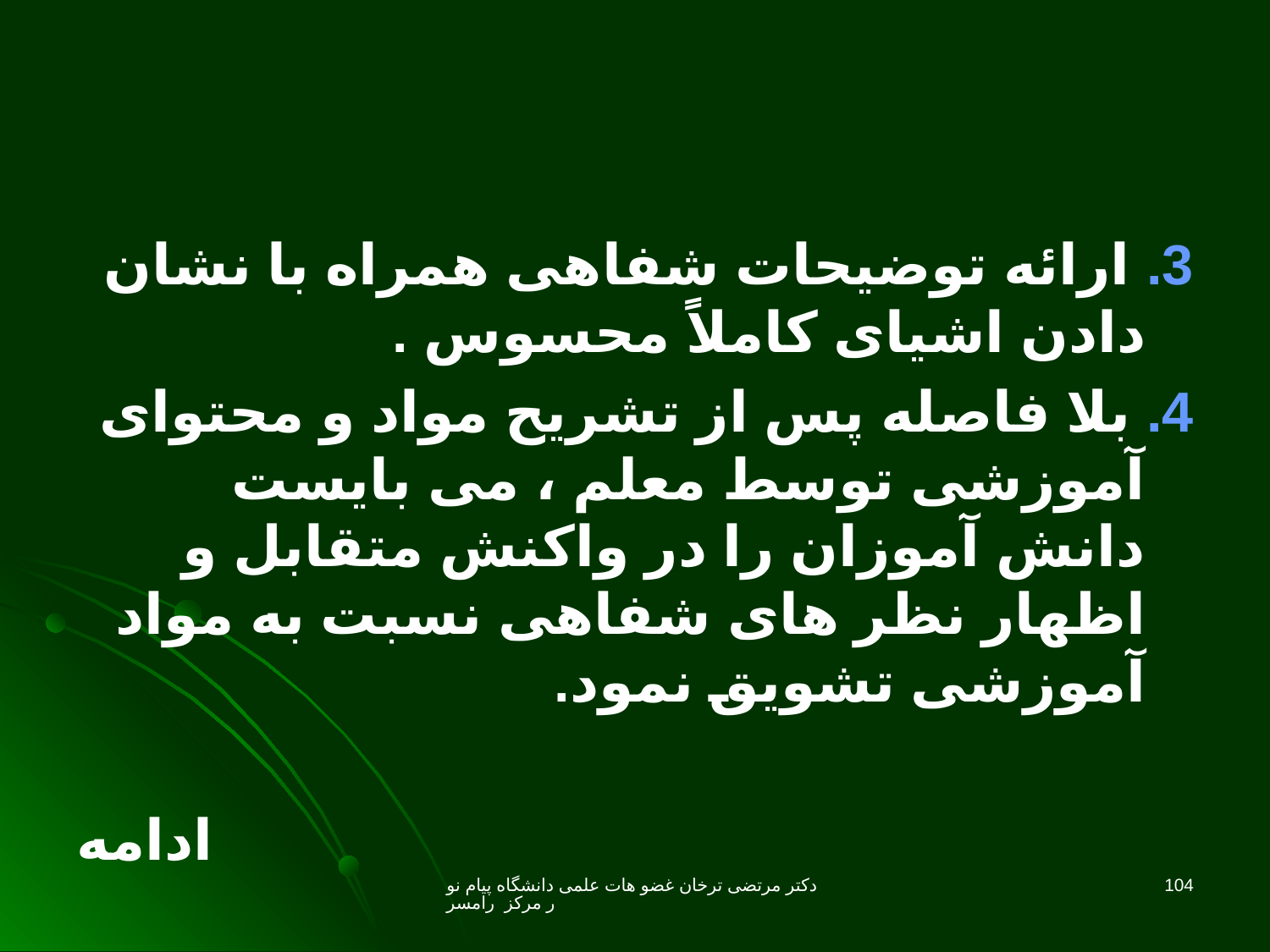

3. ارائه توضیحات شفاهی همراه با نشان دادن اشیای کاملاً محسوس .
4. بلا فاصله پس از تشریح مواد و محتوای آموزشی توسط معلم ، می بایست دانش آموزان را در واکنش متقابل و اظهار نظر های شفاهی نسبت به مواد آموزشی تشویق نمود.

ادامه
دکتر مرتضی ترخان غضو هات علمی دانشگاه پیام نور مرکز رامسر
104